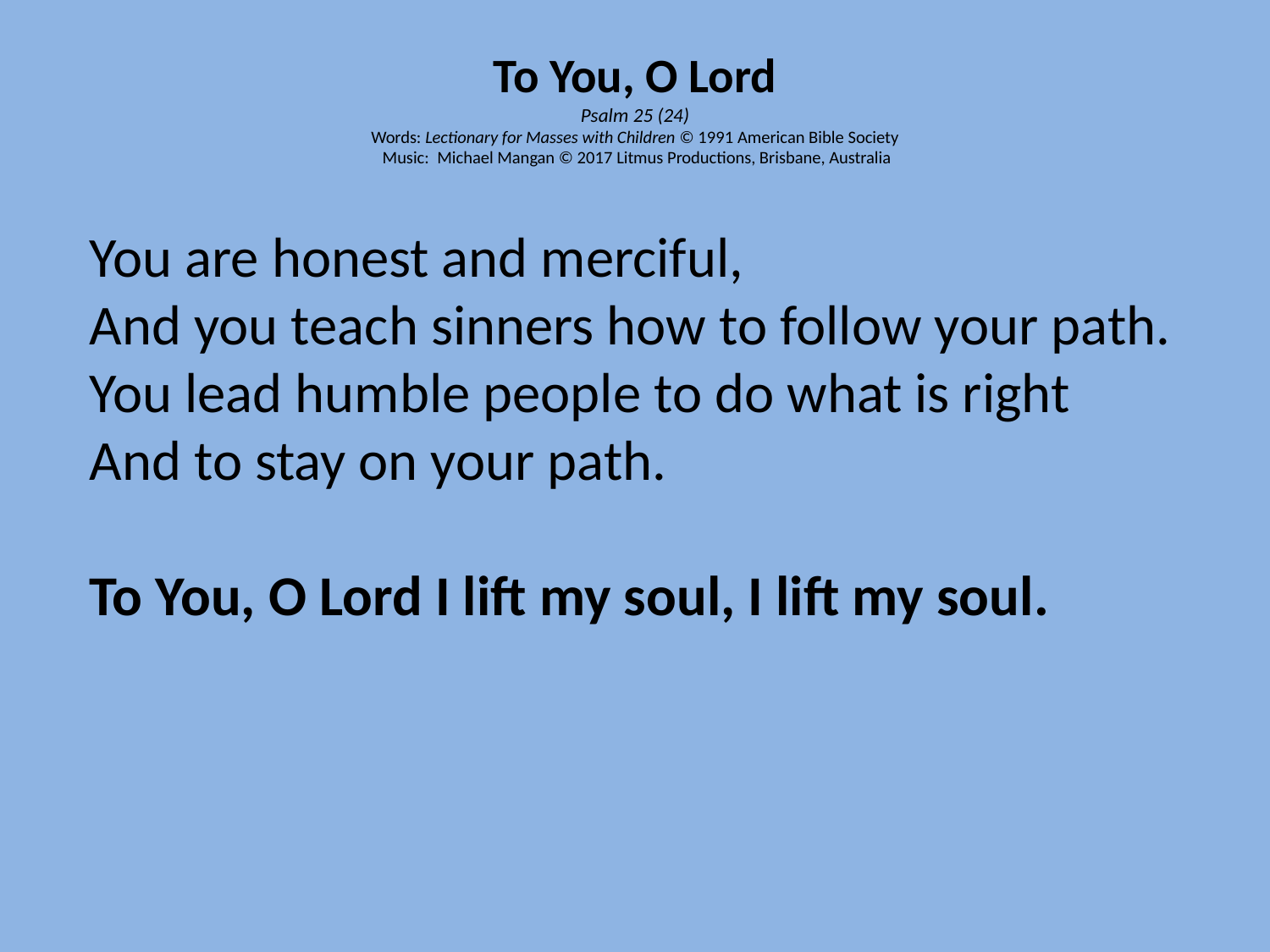

# To You, O Lord Psalm 25 (24) Words: Lectionary for Masses with Children © 1991 American Bible Society Music:  Michael Mangan © 2017 Litmus Productions, Brisbane, Australia
You are honest and merciful,
And you teach sinners how to follow your path.
You lead humble people to do what is right
And to stay on your path.

To You, O Lord I lift my soul, I lift my soul.